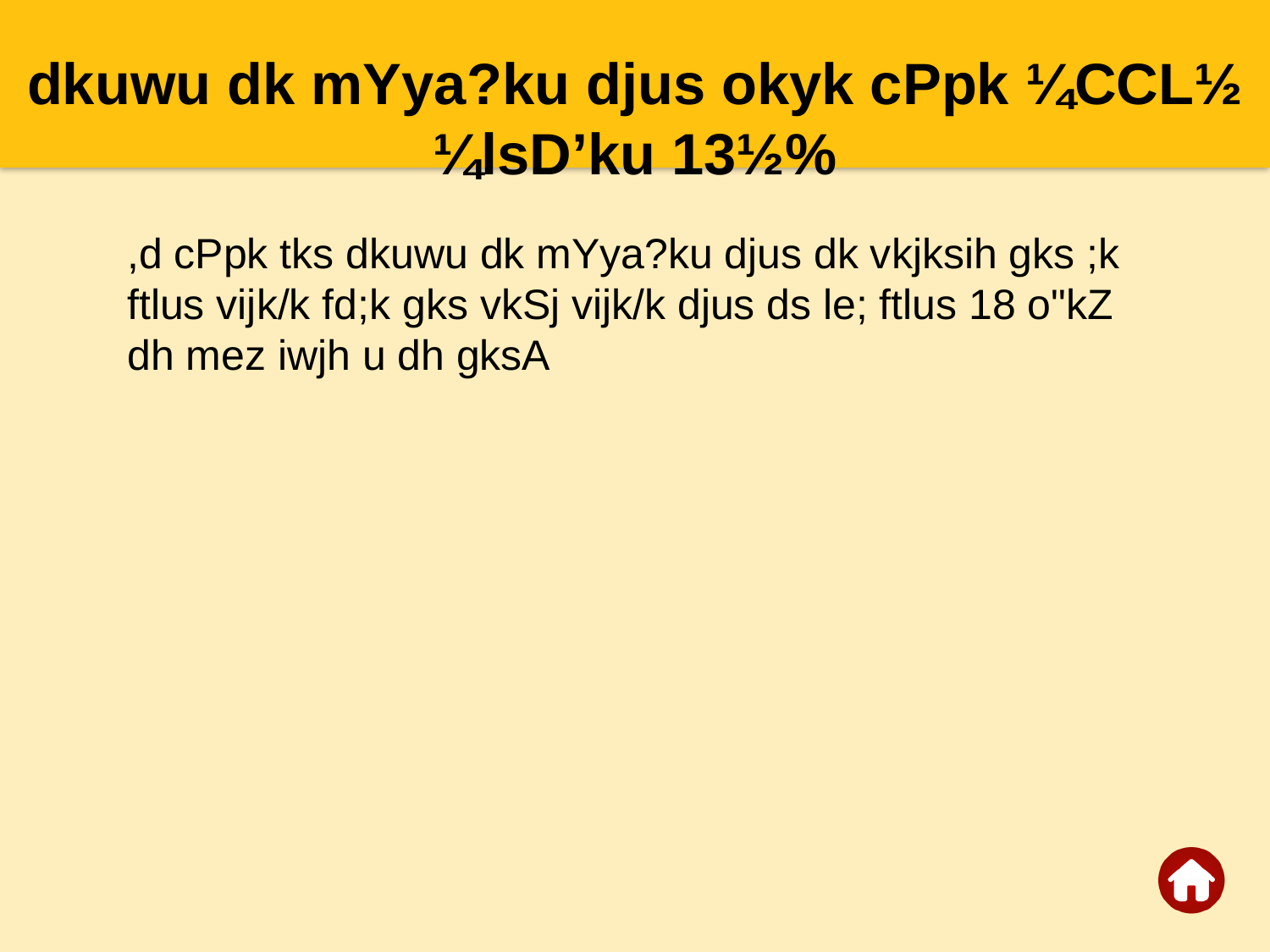

dkuwu dk mYya?ku djus okyk cPpk ¼CCL½ ¼lsD’ku 13½%
,d cPpk tks dkuwu dk mYya?ku djus dk vkjksih gks ;k ftlus vijk/k fd;k gks vkSj vijk/k djus ds le; ftlus 18 o"kZ dh mez iwjh u dh gksA